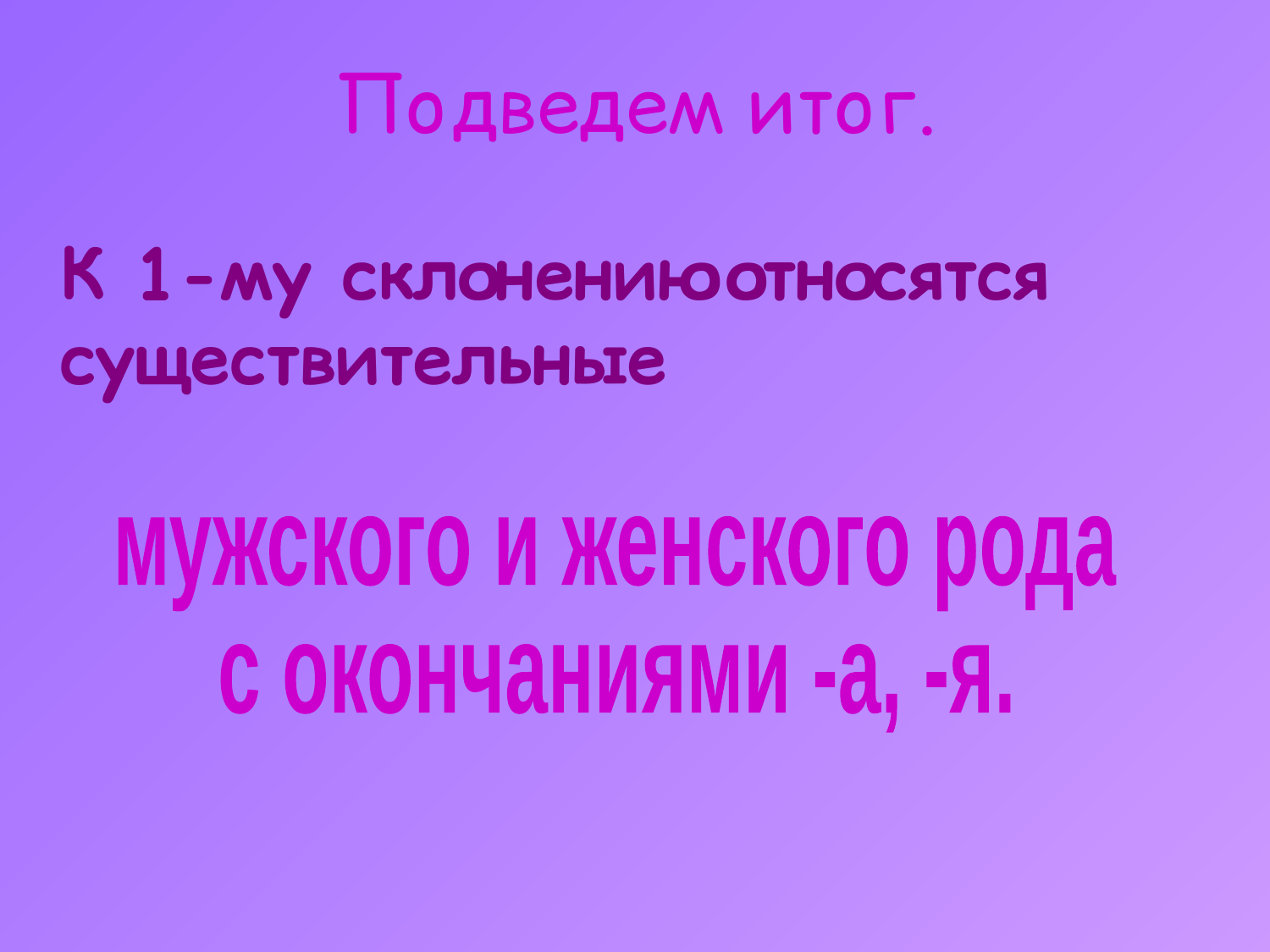

# Подведем итог.
	К 1-му склонению относятся существительные
мужского и женского рода
с окончаниями -а, -я.